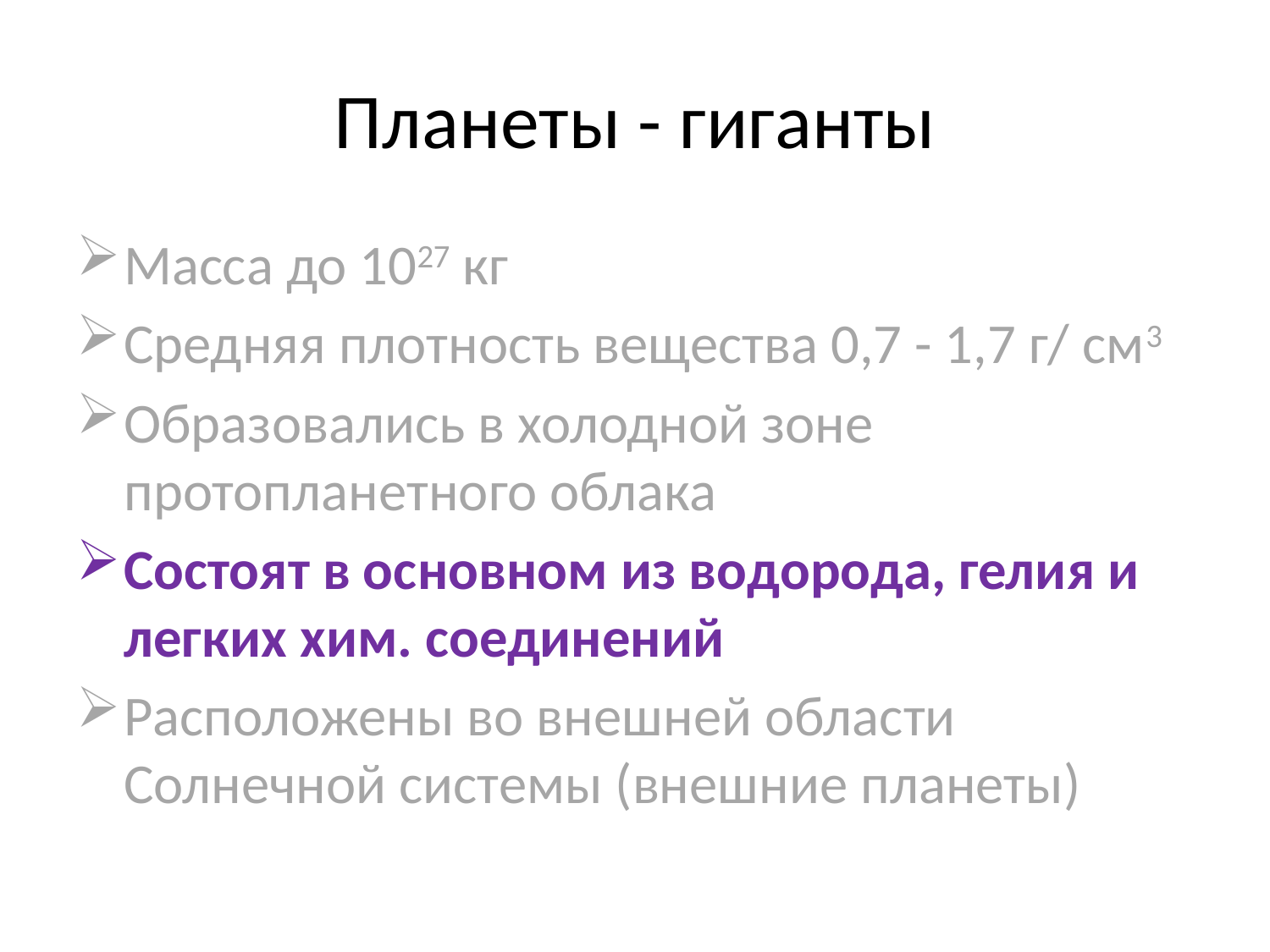

# Планеты - гиганты

Масса до 1027 кг
Средняя плотность вещества 0,7 - 1,7 г/ см3
Образовались в холодной зоне протопланетного облака
Состоят в основном из водорода, гелия и легких хим. соединений
Расположены во внешней области Солнечной системы (внешние планеты)